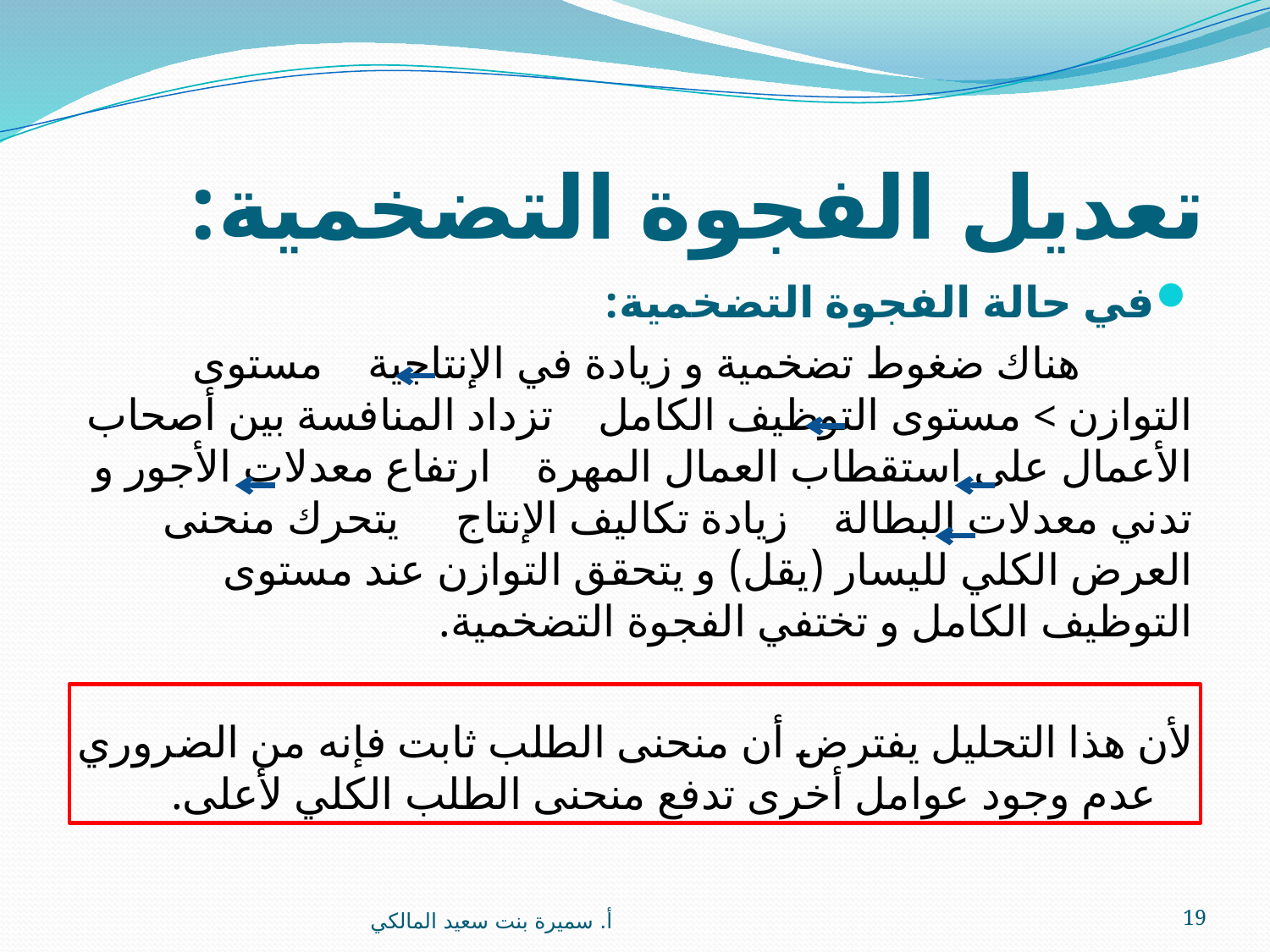

# تعديل الفجوة التضخمية:
في حالة الفجوة التضخمية:
          هناك ضغوط تضخمية و زيادة في الإنتاجية    مستوى التوازن > مستوى التوظيف الكامل    تزداد المنافسة بين أصحاب الأعمال على استقطاب العمال المهرة    ارتفاع معدلات الأجور و تدني معدلات البطالة    زيادة تكاليف الإنتاج     يتحرك منحنى العرض الكلي لليسار (يقل) و يتحقق التوازن عند مستوى التوظيف الكامل و تختفي الفجوة التضخمية.

لأن هذا التحليل يفترض أن منحنى الطلب ثابت فإنه من الضروري عدم وجود عوامل أخرى تدفع منحنى الطلب الكلي لأعلى.

أ. سميرة بنت سعيد المالكي
19